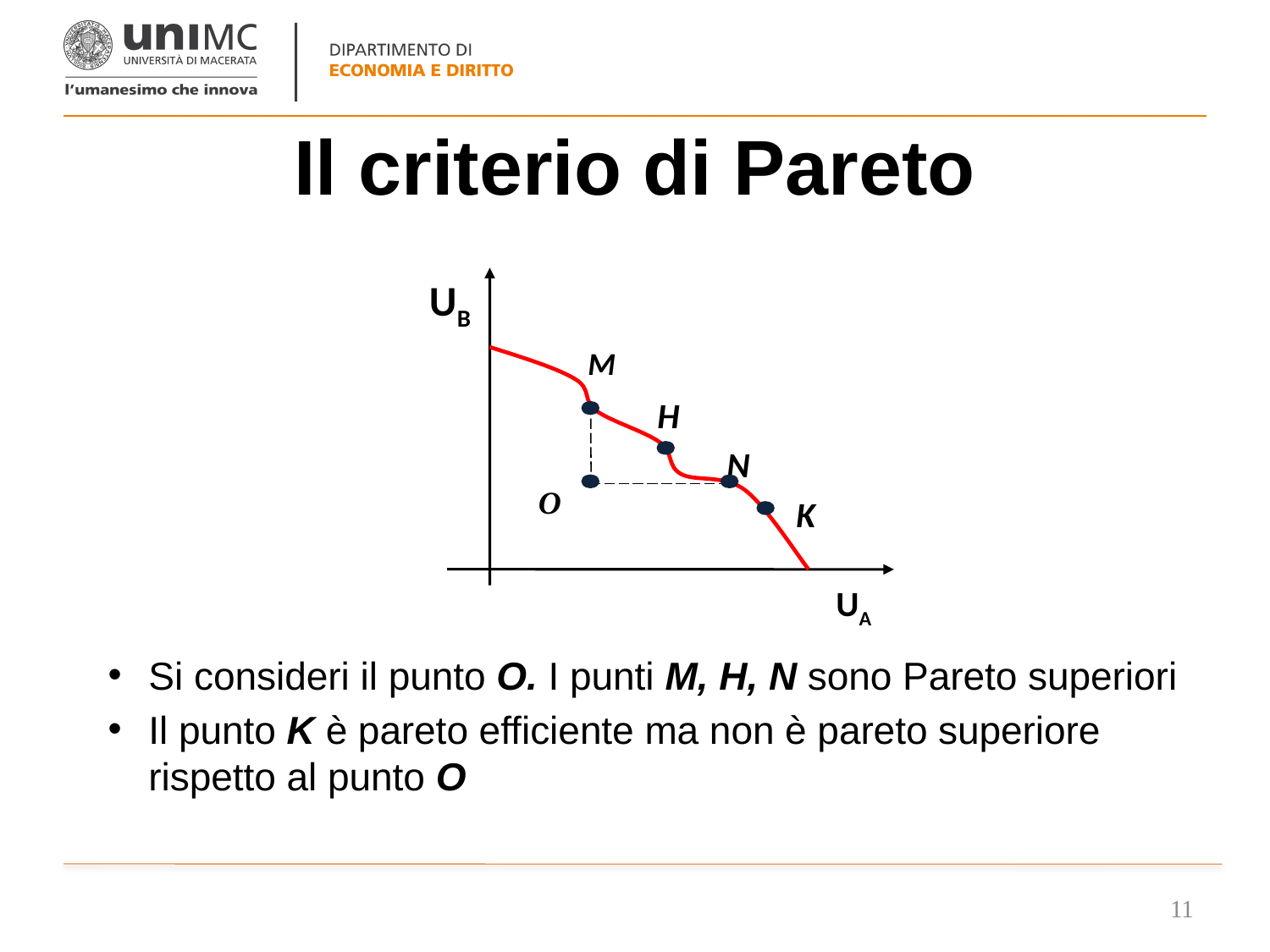

# Il criterio di Pareto
UB

M

H

N

K

UA
O

Si consideri il punto O. I punti M, H, N sono Pareto superiori
Il punto K è pareto efficiente ma non è pareto superiore rispetto al punto O
11